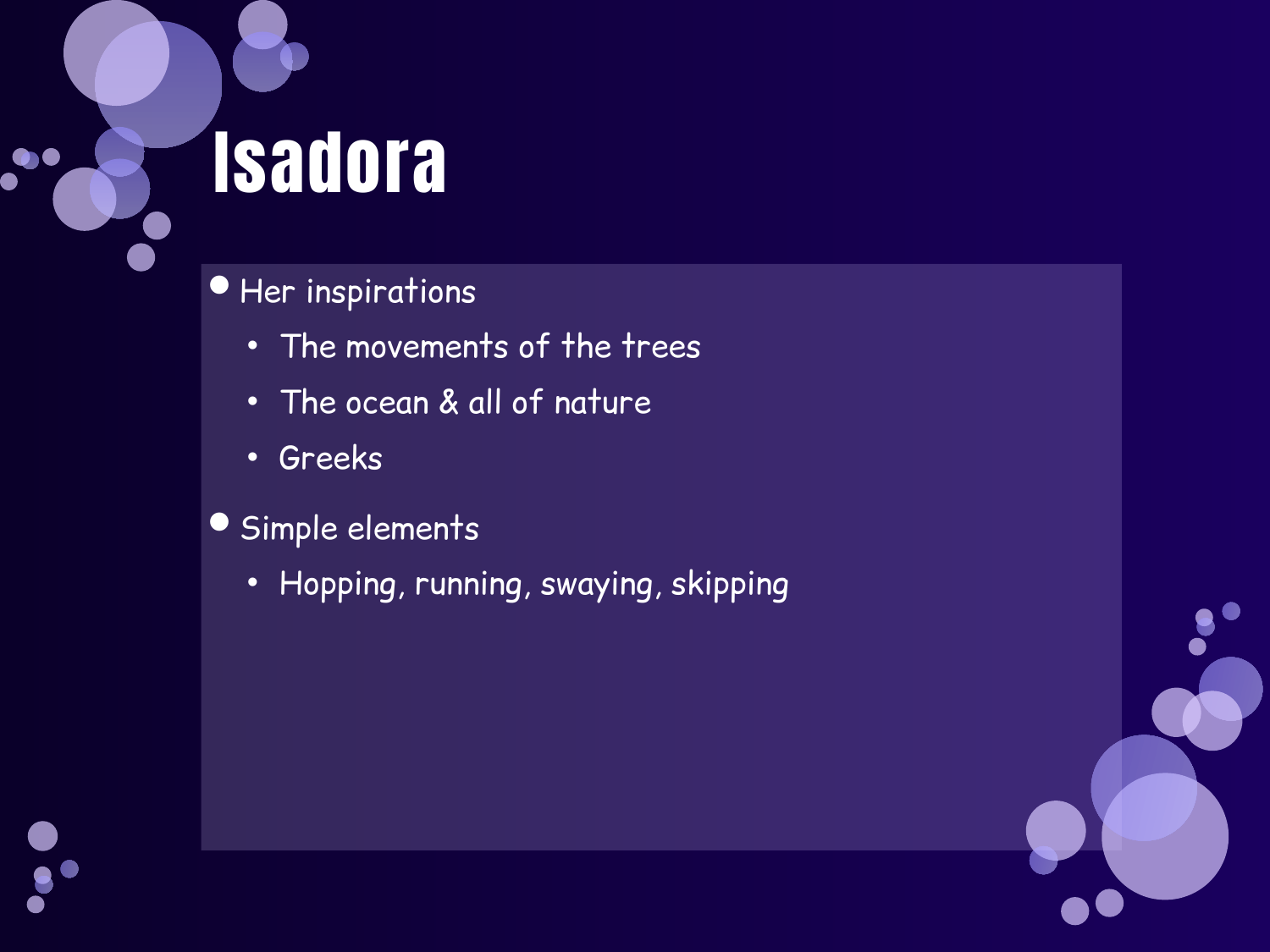

# Isadora
Her inspirations
The movements of the trees
The ocean & all of nature
Greeks
Simple elements
Hopping, running, swaying, skipping